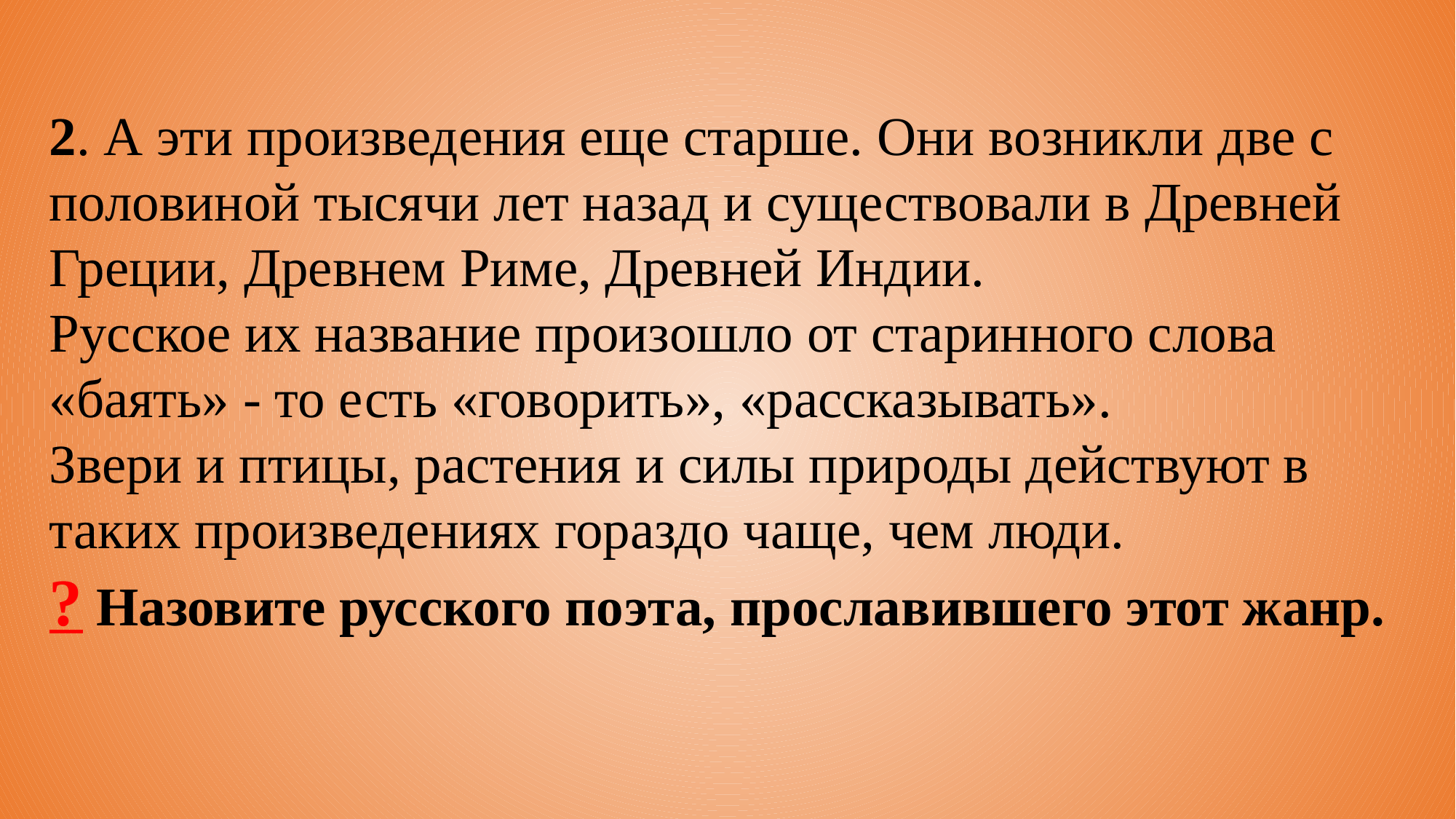

2. А эти произведения еще старше. Они возникли две с половиной тысячи лет назад и существовали в Древней Греции, Древнем Риме, Древней Индии.
Русское их название произошло от старинного слова «баять» - то есть «говорить», «рассказывать».
Звери и птицы, растения и силы природы действуют в таких произведениях гораздо чаще, чем люди.
? Назовите русского поэта, прославившего этот жанр.